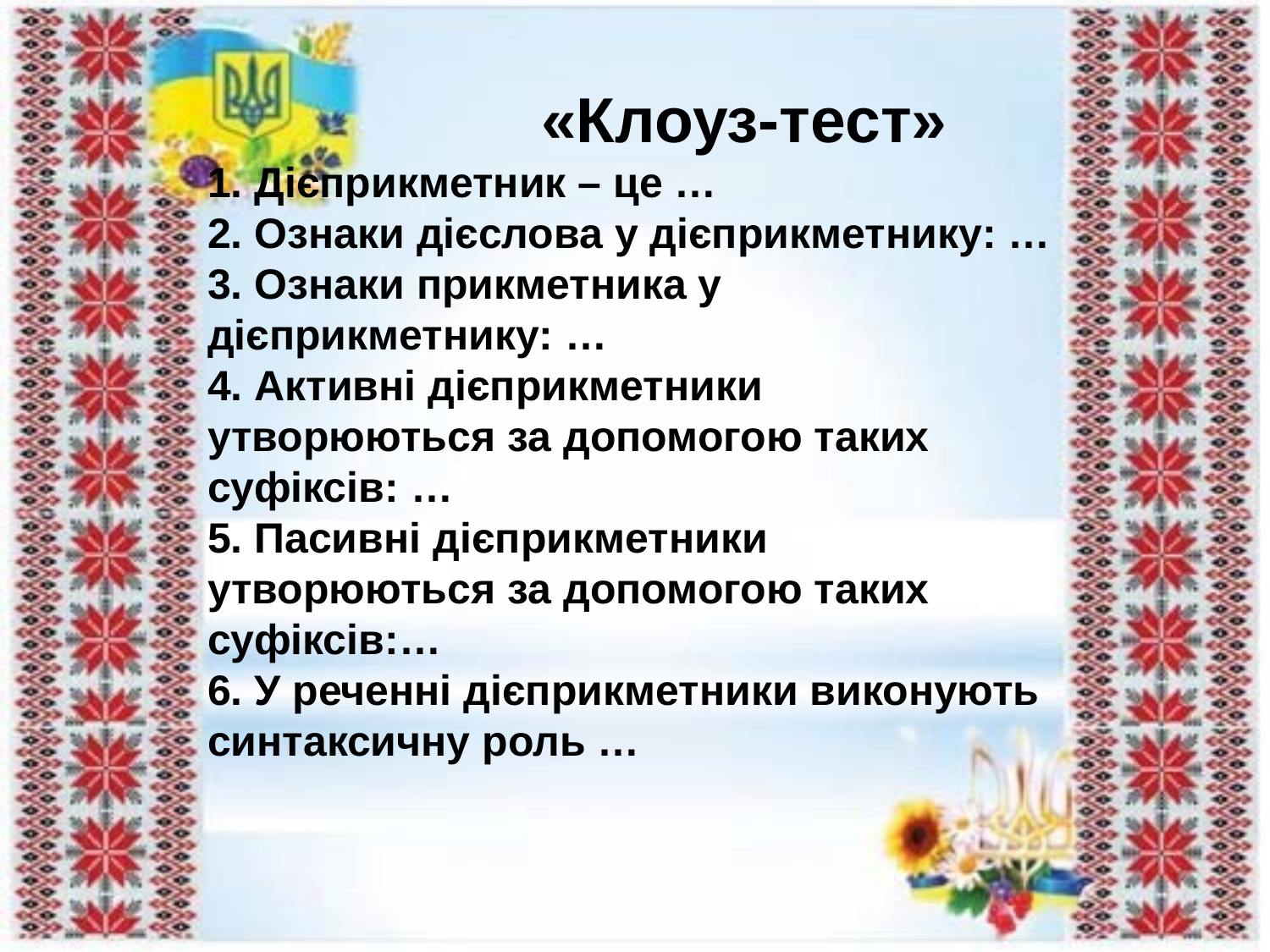

«Клоуз-тест»
1. Дієприкметник – це …
2. Ознаки дієслова у дієприкметнику: …
3. Ознаки прикметника у дієприкметнику: …
4. Активні дієприкметники утворюються за допомогою таких суфіксів: …
5. Пасивні дієприкметники утворюються за допомогою таких суфіксів:…
6. У реченні дієприкметники виконують  синтаксичну роль …